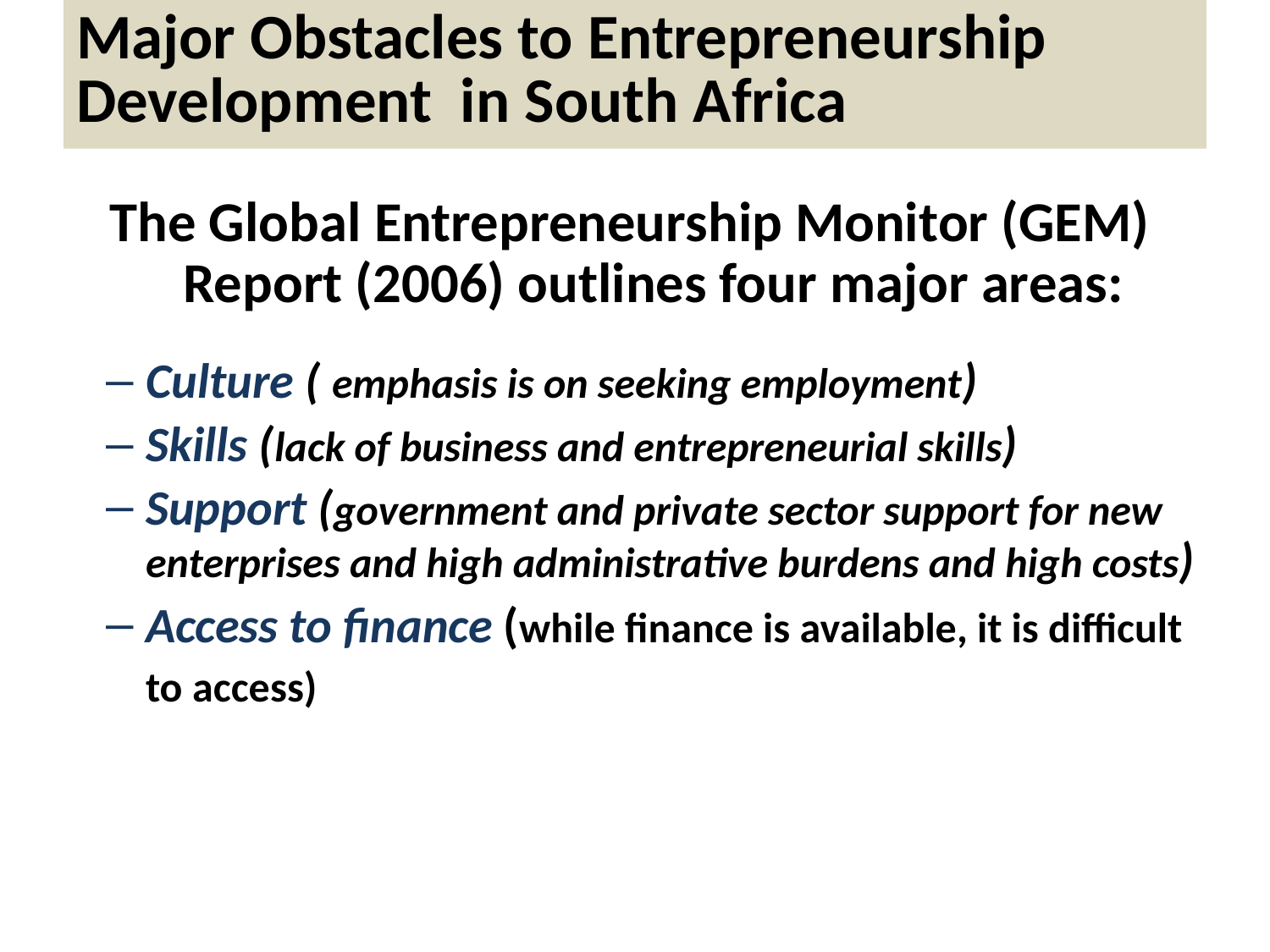

Major Obstacles to Entrepreneurship Development  in South Africa
The Global Entrepreneurship Monitor (GEM) Report (2006) outlines four major areas:

Culture ( emphasis is on seeking employment)
Skills (lack of business and entrepreneurial skills)
Support (government and private sector support for new enterprises and high administrative burdens and high costs)
Access to finance (while finance is available, it is difficult to access)